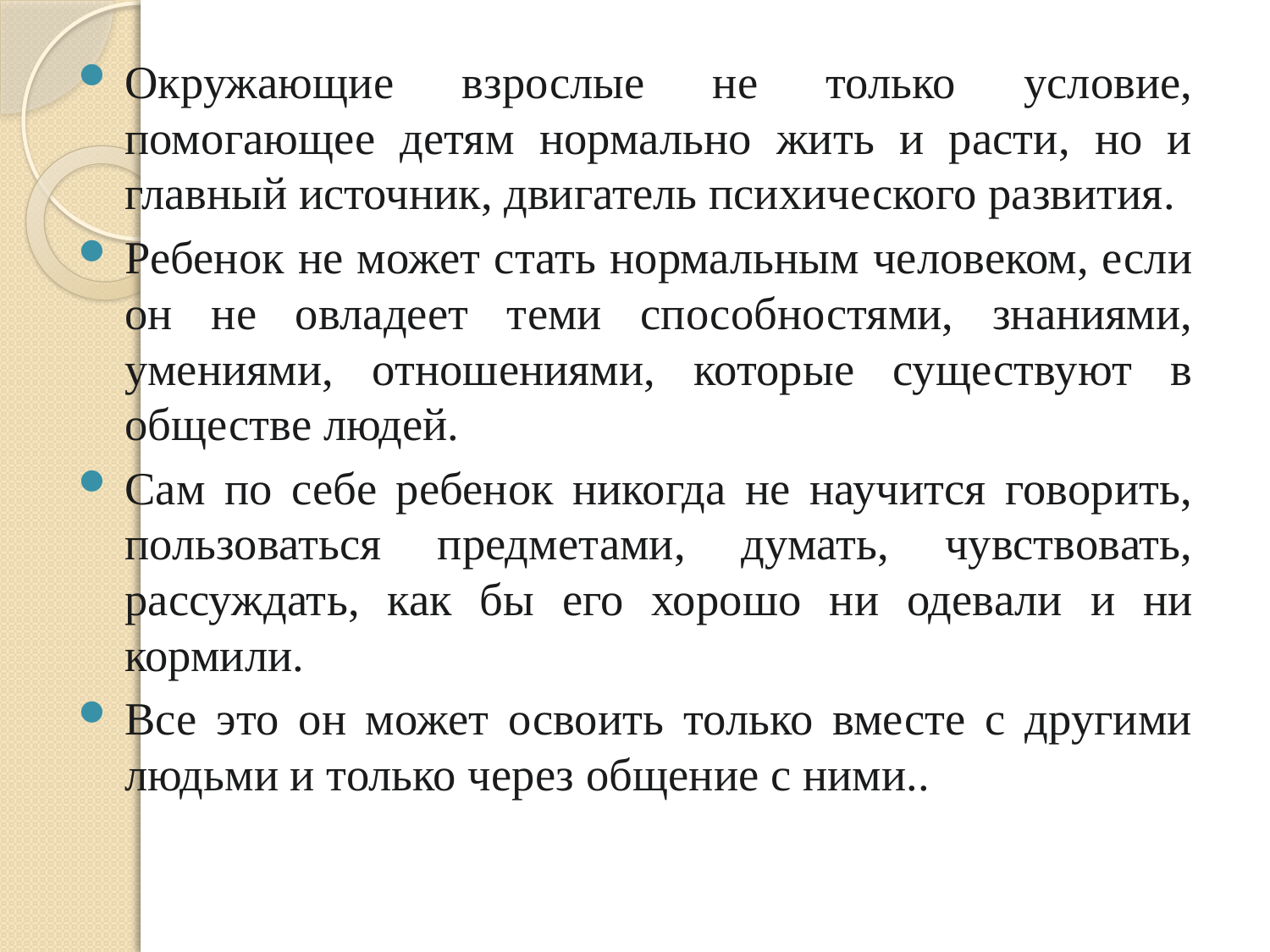

Окружающие взрослые не только условие, помогающее детям нормально жить и расти, но и главный источник, двигатель психического развития.
Ребенок не может стать нормальным человеком, если он не овладеет теми способностями, знаниями, умениями, отношениями, которые существуют в обществе людей.
Сам по себе ребенок никогда не научится говорить, пользоваться предметами, думать, чувствовать, рассуждать, как бы его хорошо ни одевали и ни кормили.
Все это он может освоить только вместе с другими людьми и только через общение с ними..